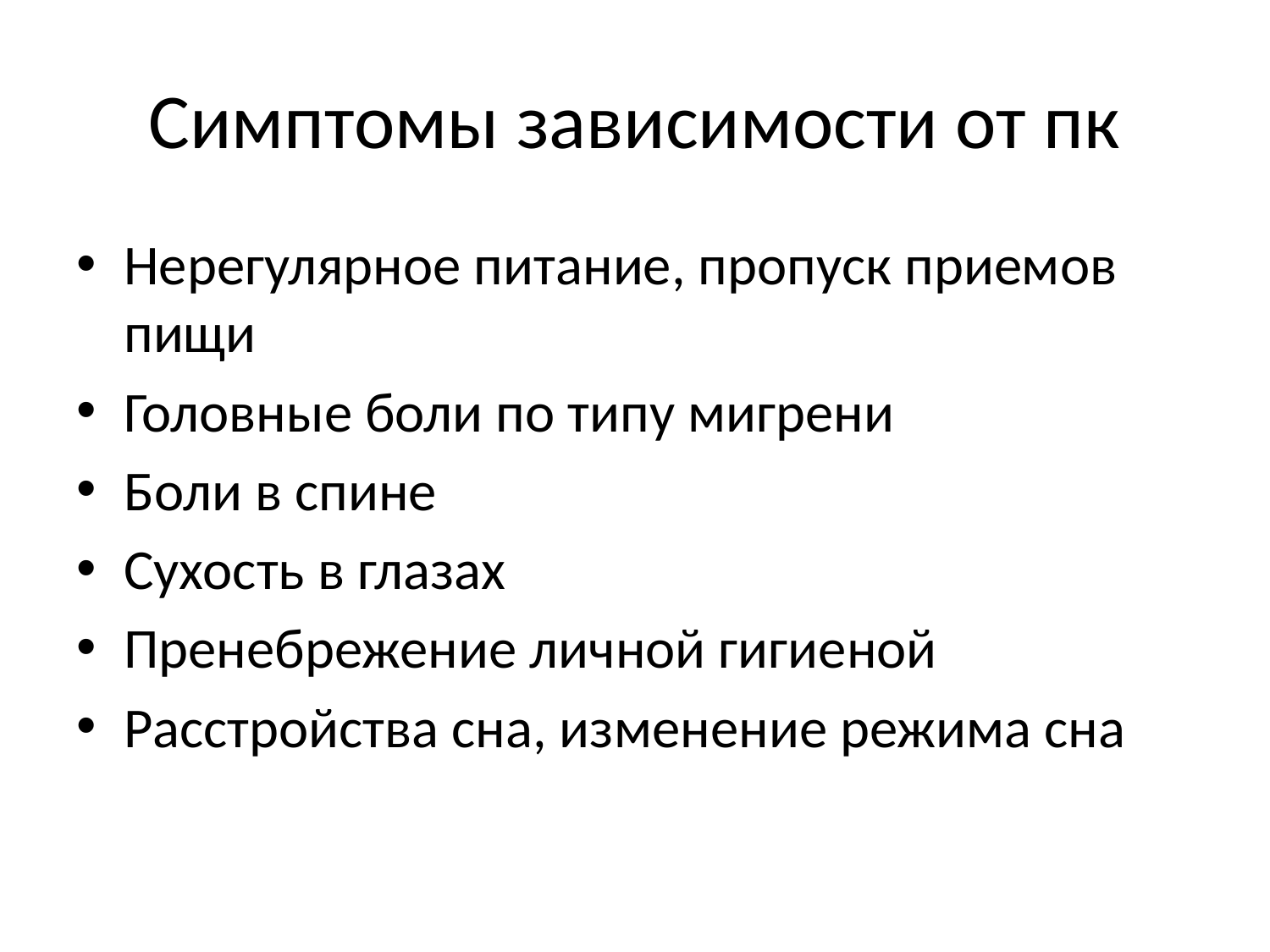

# Симптомы зависимости от пк
Нерегулярное питание, пропуск приемов пищи
Головные боли по типу мигрени
Боли в спине
Сухость в глазах
Пренебрежение личной гигиеной
Расстройства сна, изменение режима сна